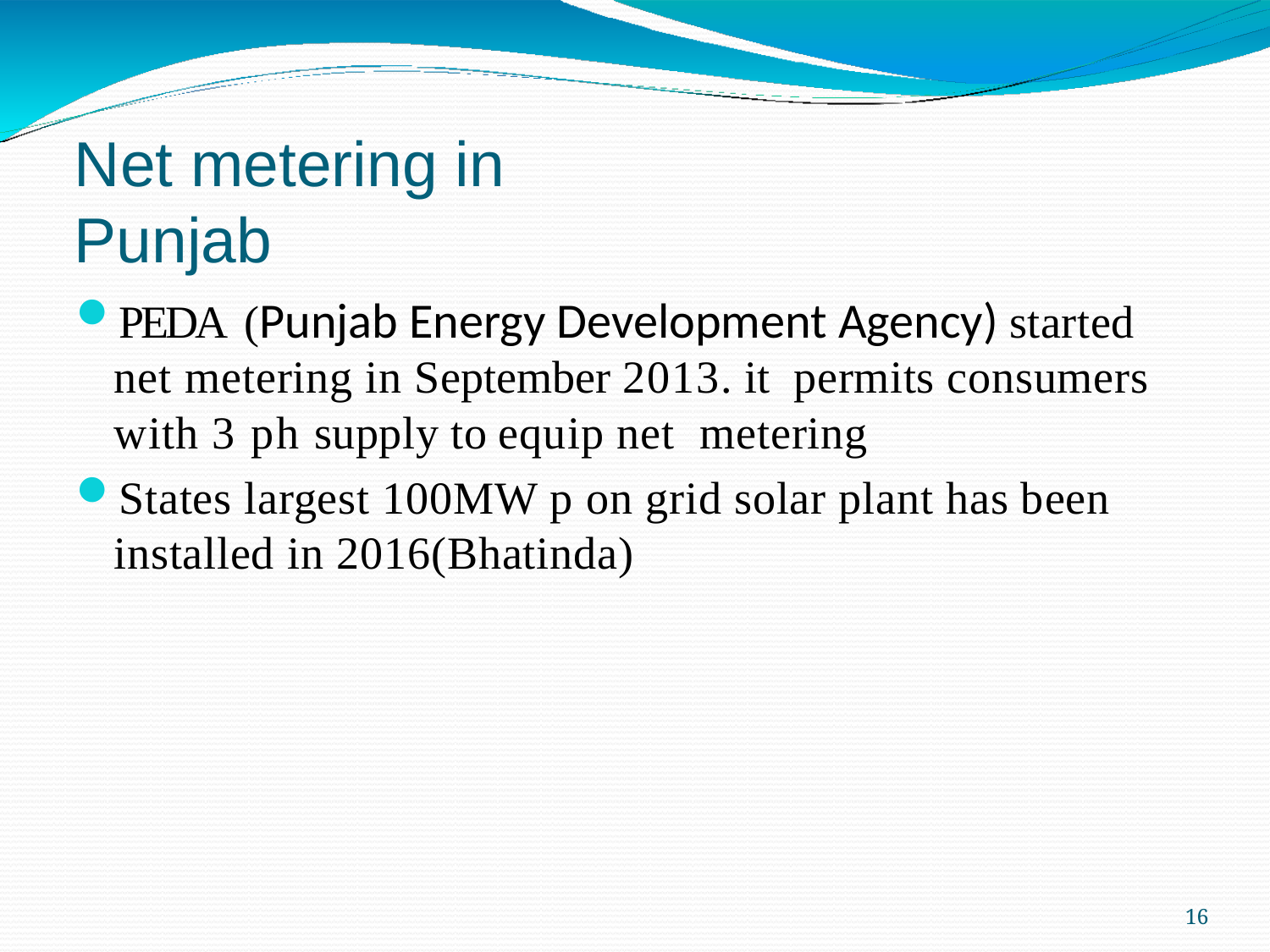

# Net metering in Punjab

PEDA  (Punjab Energy Development Agency) started net metering in September 2013. it  permits consumers with 3 ph supply to equip net  metering
States largest 100MW p on grid solar plant has been installed in 2016(Bhatinda)
16